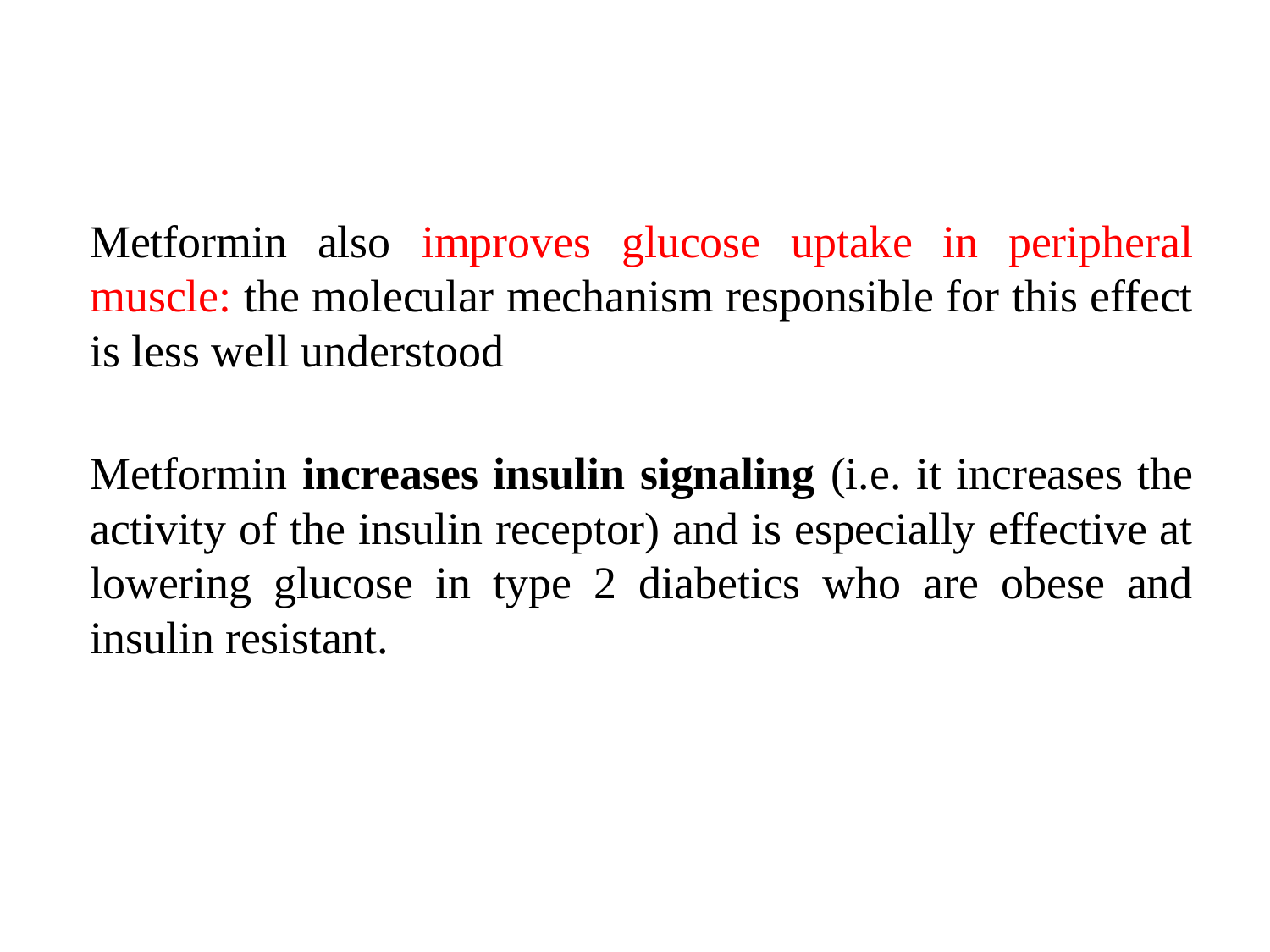

#
Metformin also improves glucose uptake in peripheral muscle: the molecular mechanism responsible for this effect is less well understood

Metformin increases insulin signaling (i.e. it increases the activity of the insulin receptor) and is especially effective at lowering glucose in type 2 diabetics who are obese and insulin resistant.